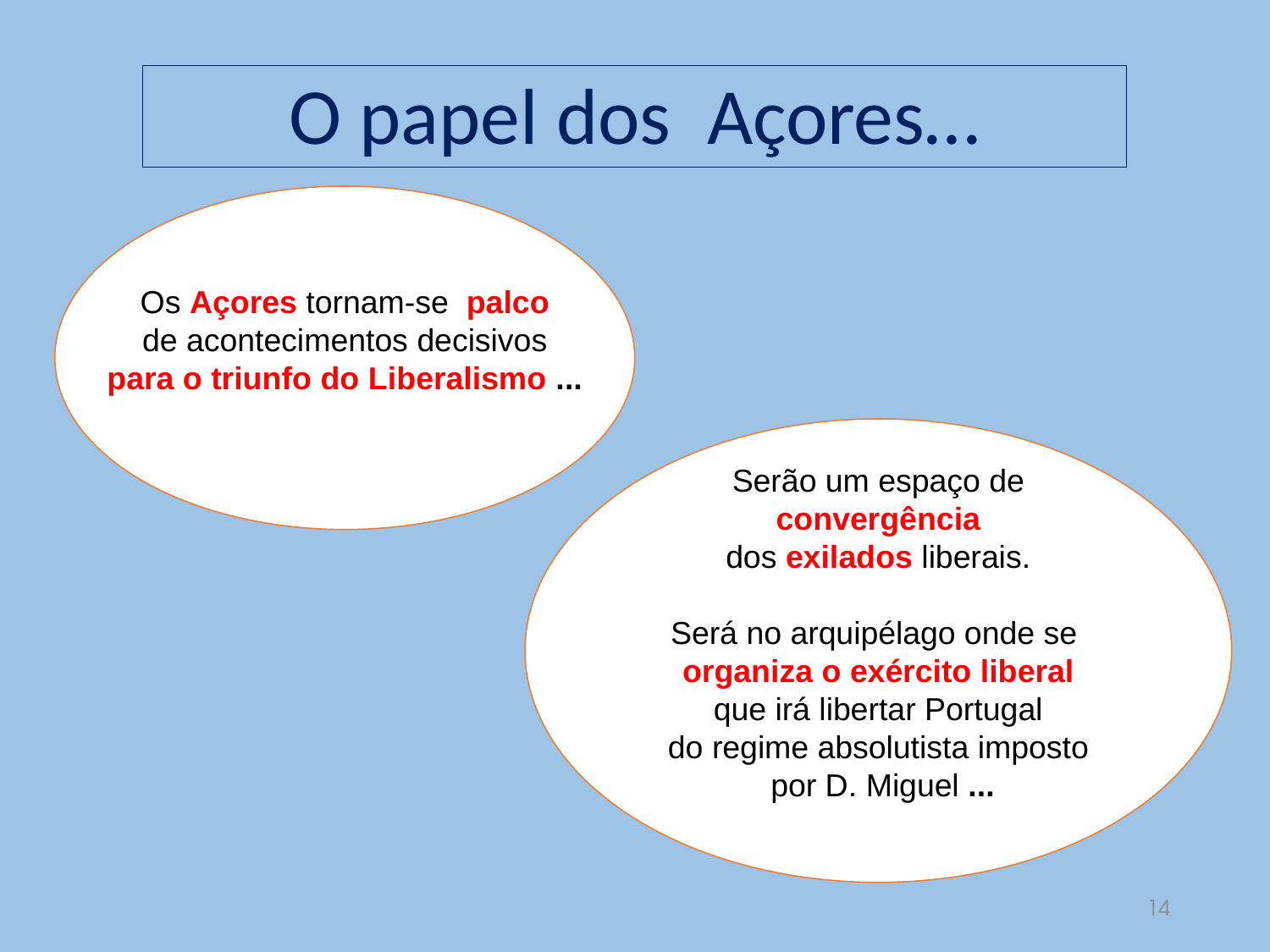

# O papel dos  Açores…
Os Açores tornam-se  palco
 de acontecimentos decisivos
para o triunfo do Liberalismo ...

Serão um espaço de
 convergência
dos exilados liberais.

Será no arquipélago onde se
organiza o exército liberal
 que irá libertar Portugal
do regime absolutista imposto
 por D. Miguel ...

14